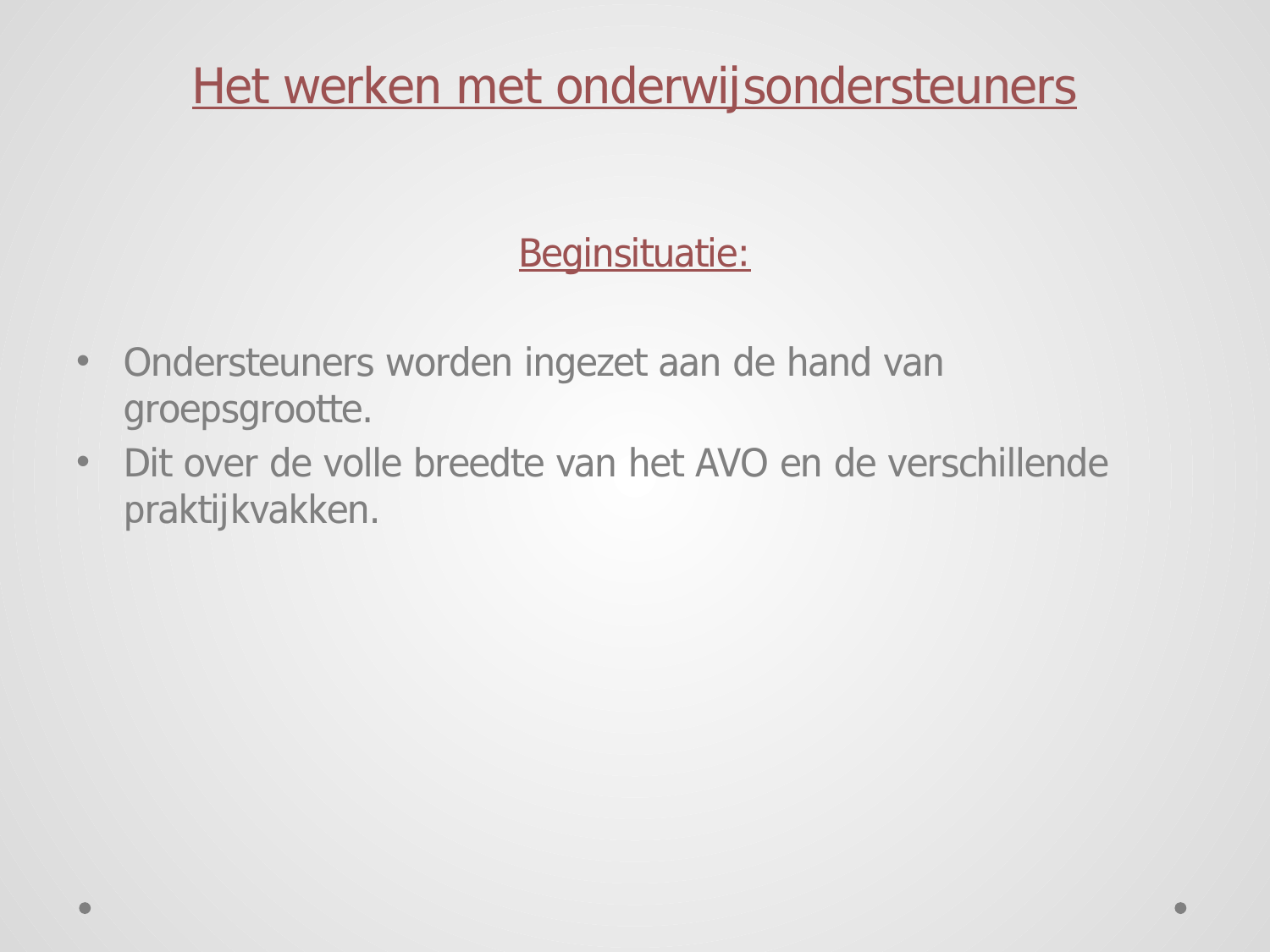

# Het werken met onderwijsondersteuners
Beginsituatie:

Ondersteuners worden ingezet aan de hand van groepsgrootte.
Dit over de volle breedte van het AVO en de verschillende praktijkvakken.